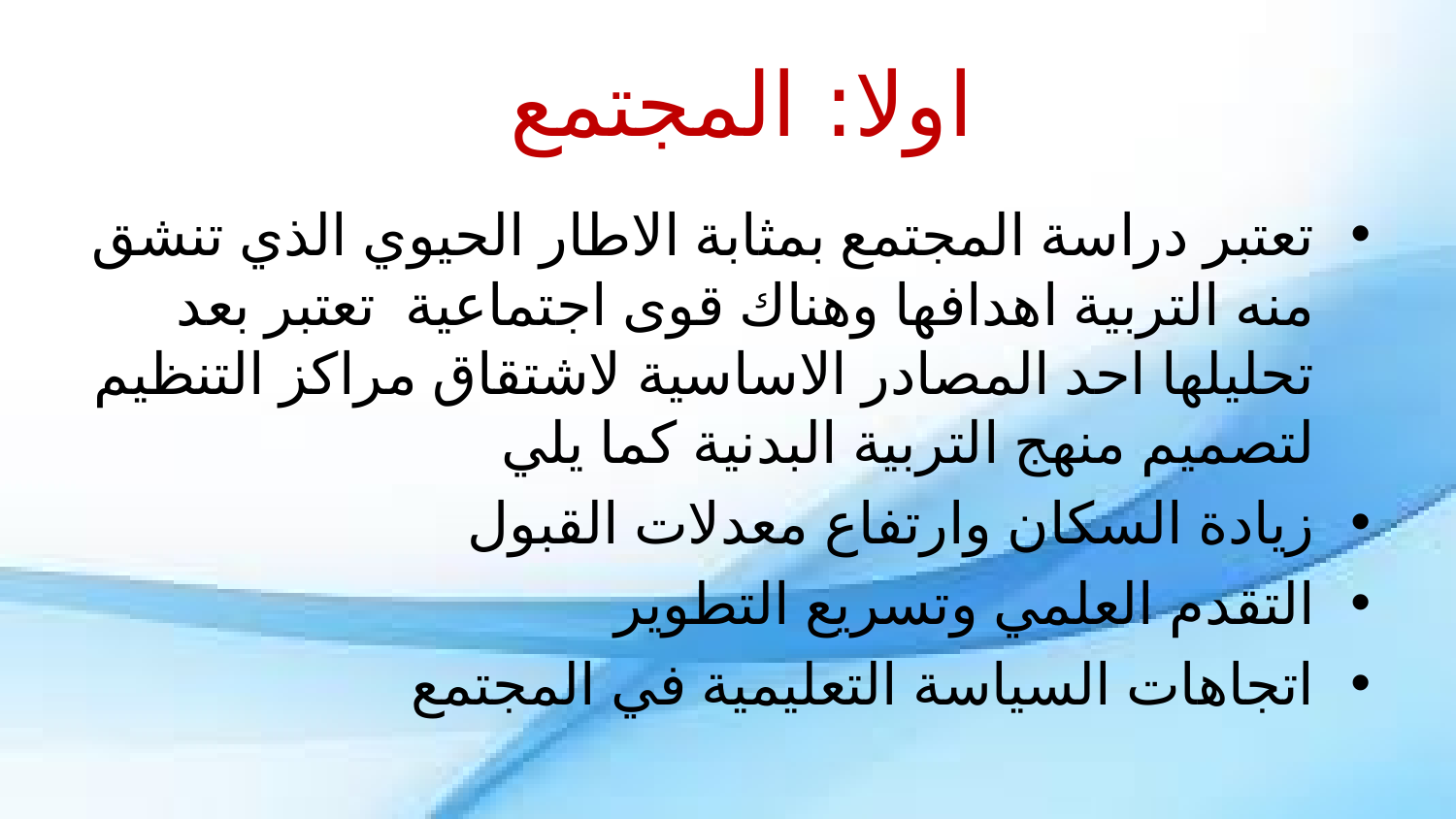

# اولا: المجتمع
تعتبر دراسة المجتمع بمثابة الاطار الحيوي الذي تنشق منه التربية اهدافها وهناك قوى اجتماعية  تعتبر بعد تحليلها احد المصادر الاساسية لاشتقاق مراكز التنظيم لتصميم منهج التربية البدنية كما يلي
زيادة السكان وارتفاع معدلات القبول
التقدم العلمي وتسريع التطوير
اتجاهات السياسة التعليمية في المجتمع